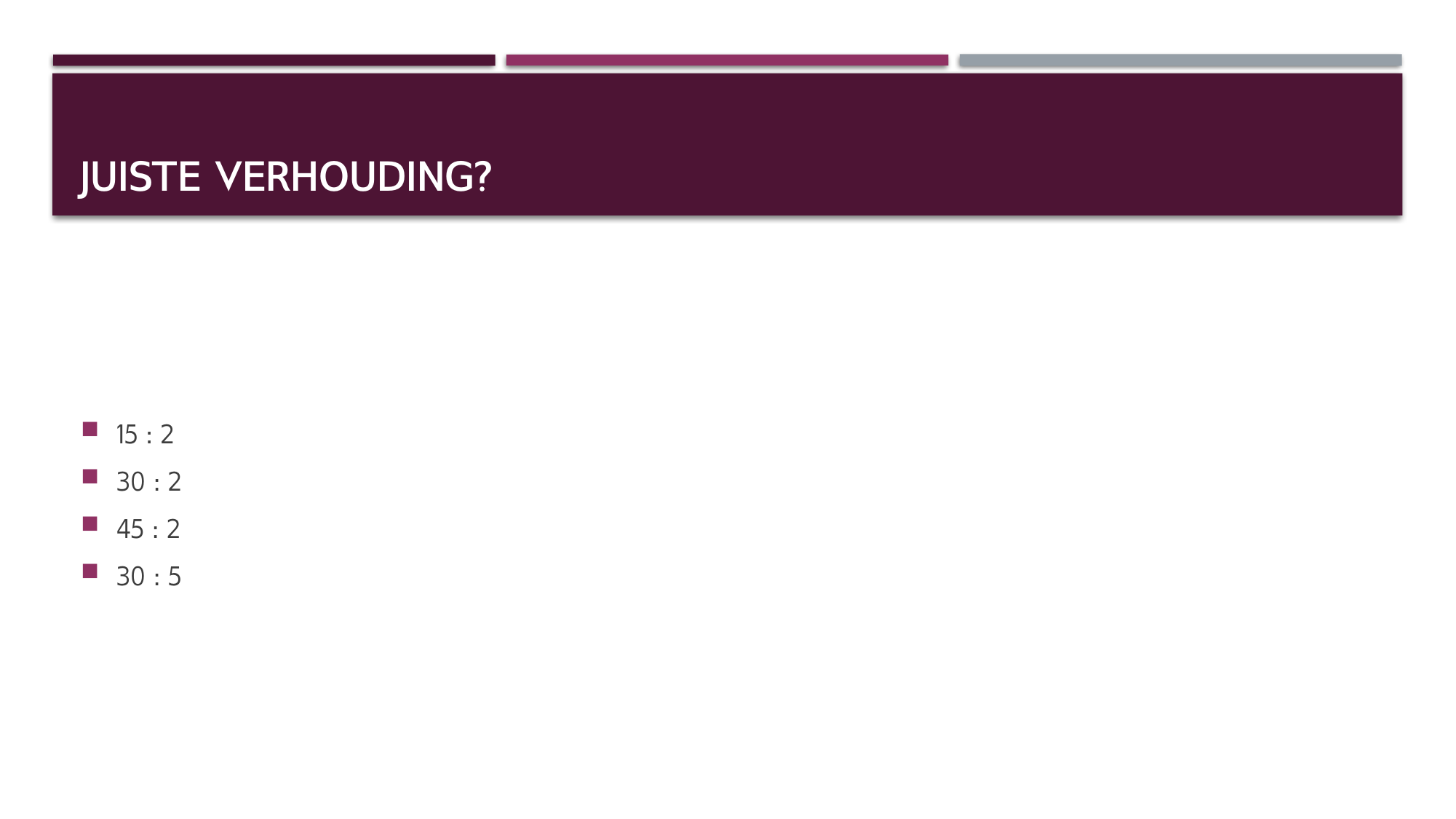

# juiste verhouding?

15 : 2
30 : 2
45 : 2
30 : 5